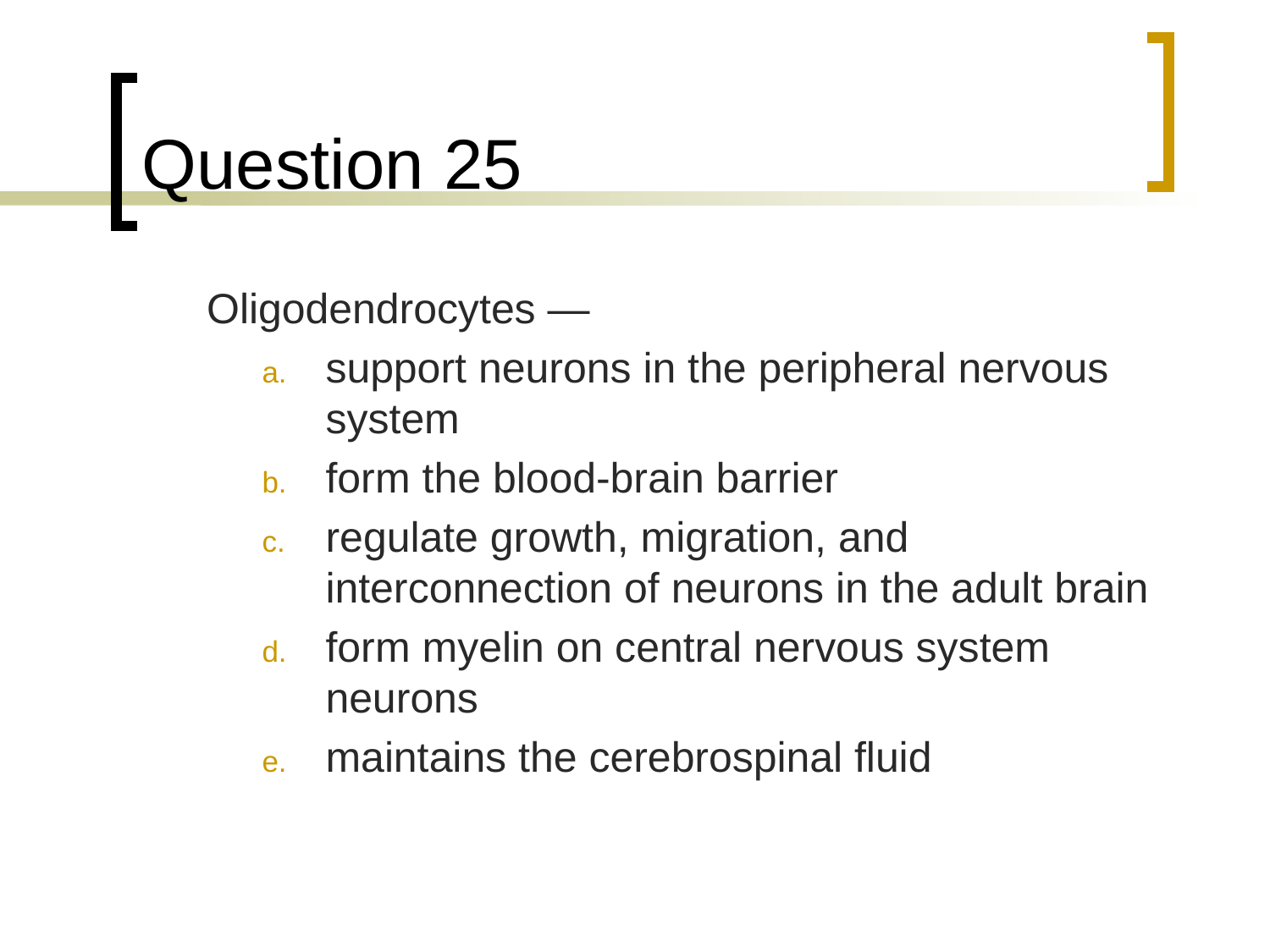

# Question 25
	Oligodendrocytes —
support neurons in the peripheral nervous system
form the blood-brain barrier
regulate growth, migration, and interconnection of neurons in the adult brain
form myelin on central nervous system neurons
maintains the cerebrospinal fluid